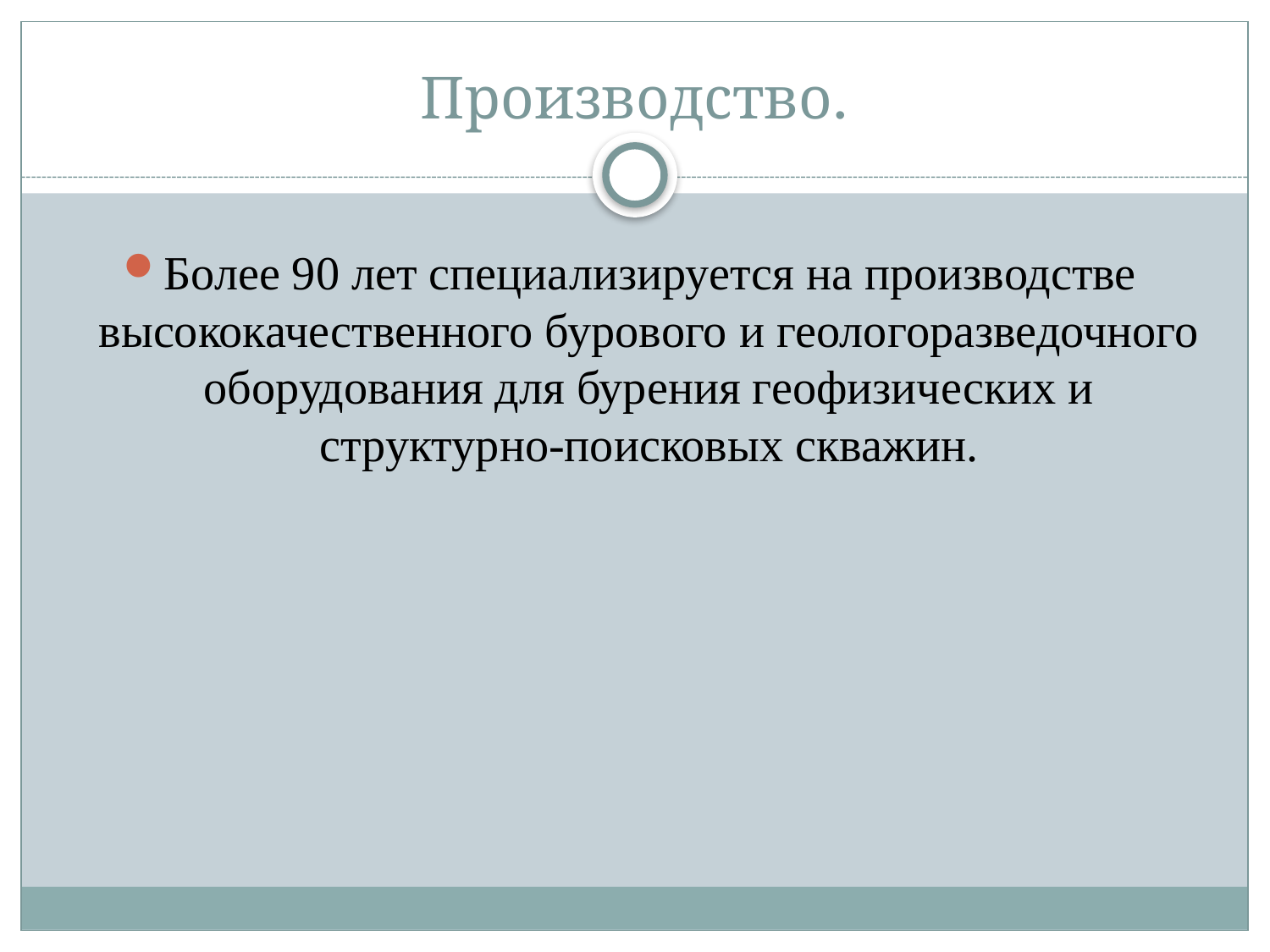

# Производство.
Более 90 лет специализируется на производстве высококачественного бурового и геологоразведочного оборудования для бурения геофизических и структурно-поисковых скважин.